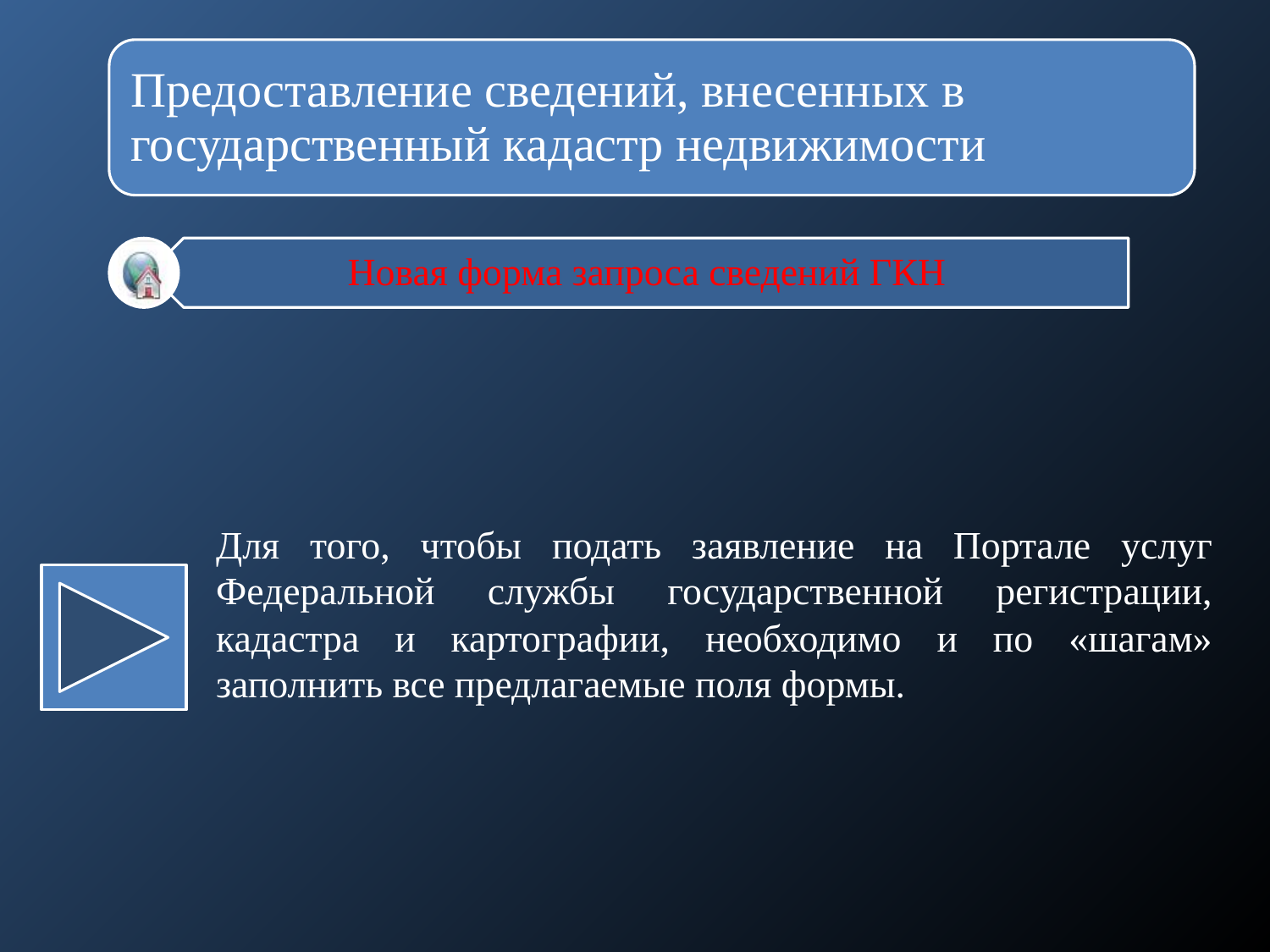

Предоставление сведений, внесенных в государственный кадастр недвижимости

Новая форма запроса сведений ГКН
Для того, чтобы подать заявление на Портале услуг Федеральной службы государственной регистрации, кадастра и картографии, необходимо и по «шагам» заполнить все предлагаемые поля формы.